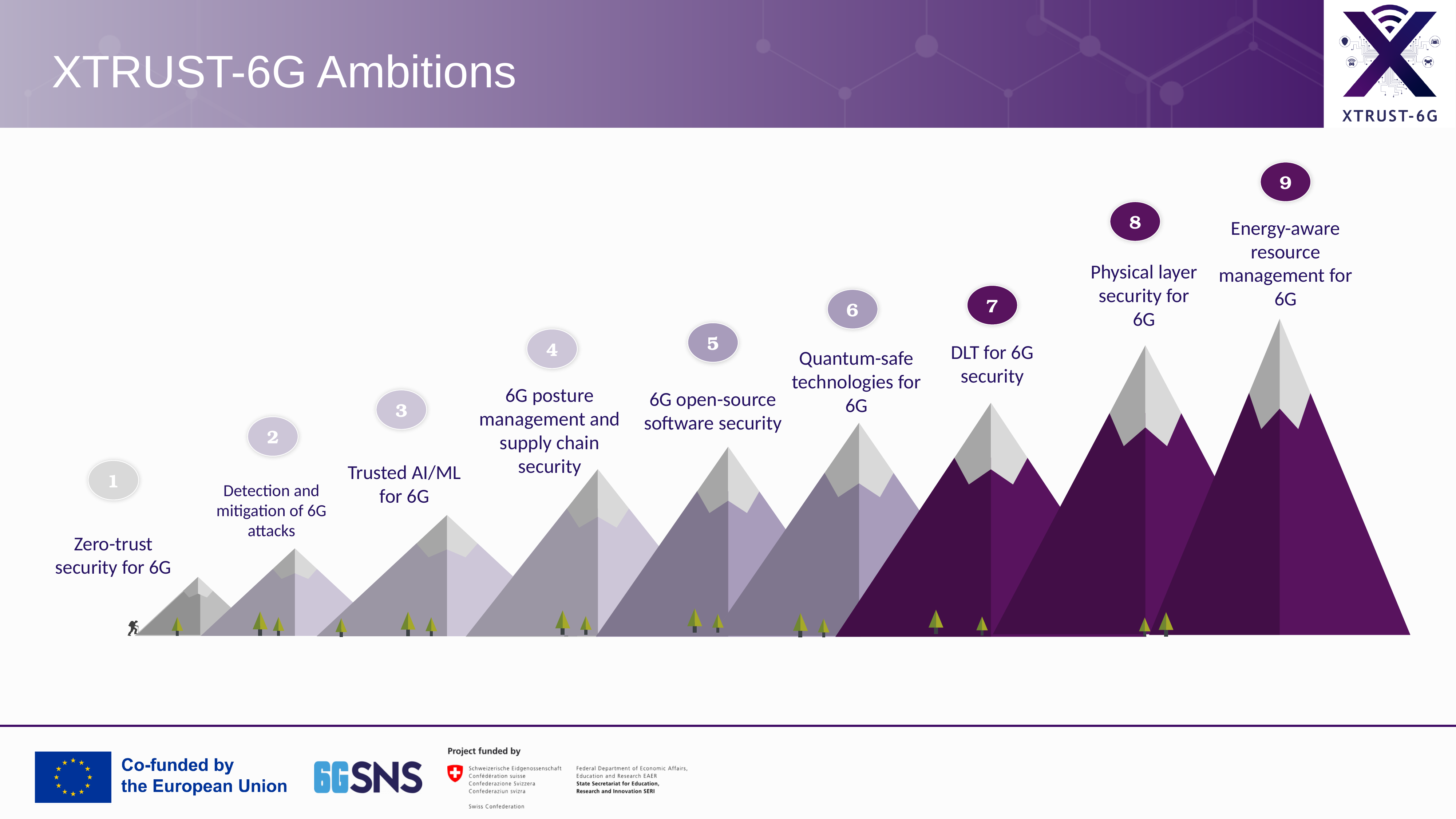

# XTRUST-6G Ambitions
9
8
Energy-aware resource management for 6G
Physical layer security for 6G
7
6

5
4
DLT for 6G security

Quantum-safe technologies for 6G

6G posture management and supply chain security
6G open-source software security
3

2

Trusted AI/ML for 6G
1

Detection and mitigation of 6G attacks

Zero-trust security for 6G